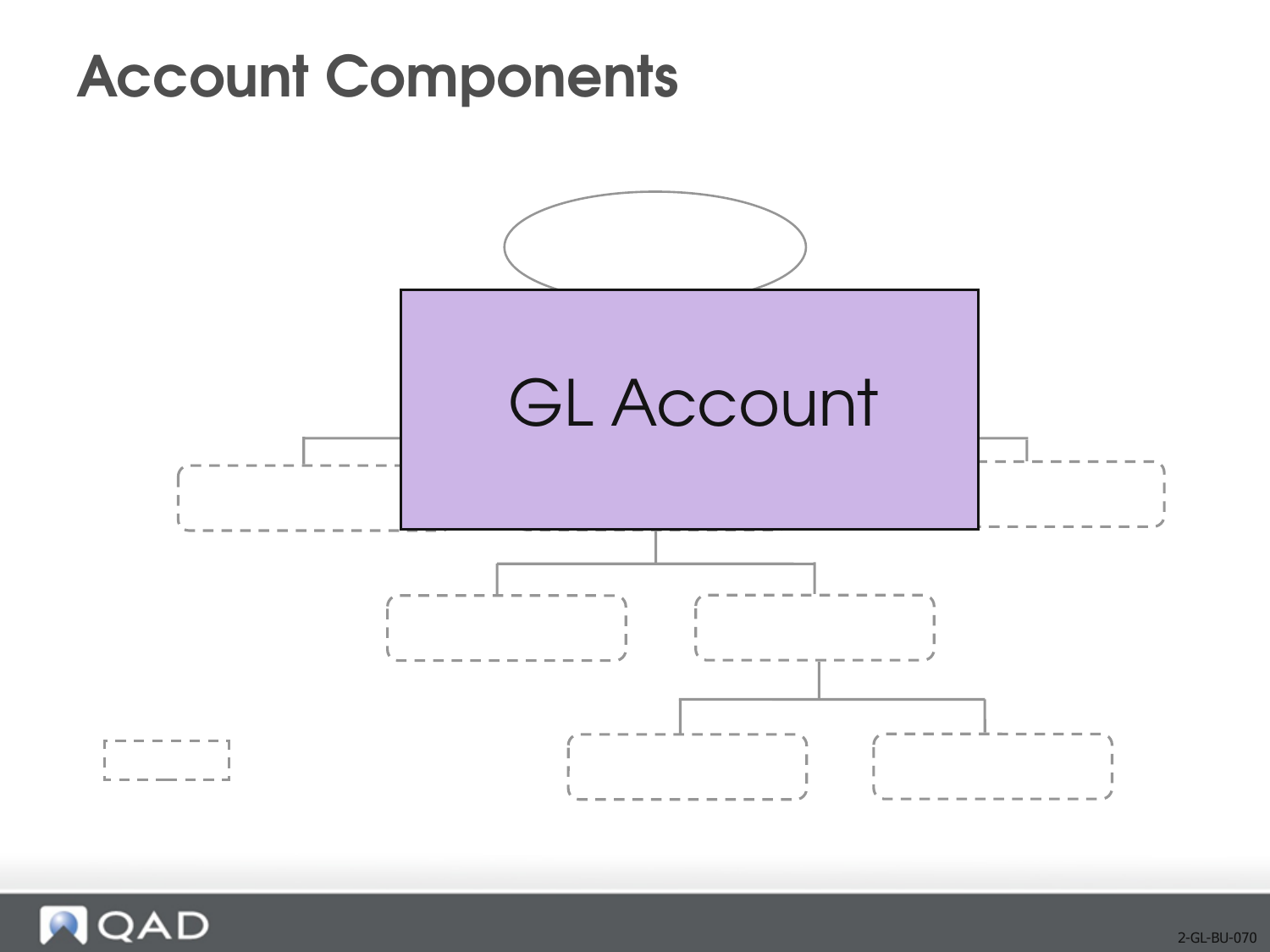

# Account Components

Entity

GL Account
GL Account

Sub-Account

Sub-Account

Sub-Account

Cost Center

Cost Center

Optional

Project

Project

2-GL-BU-070